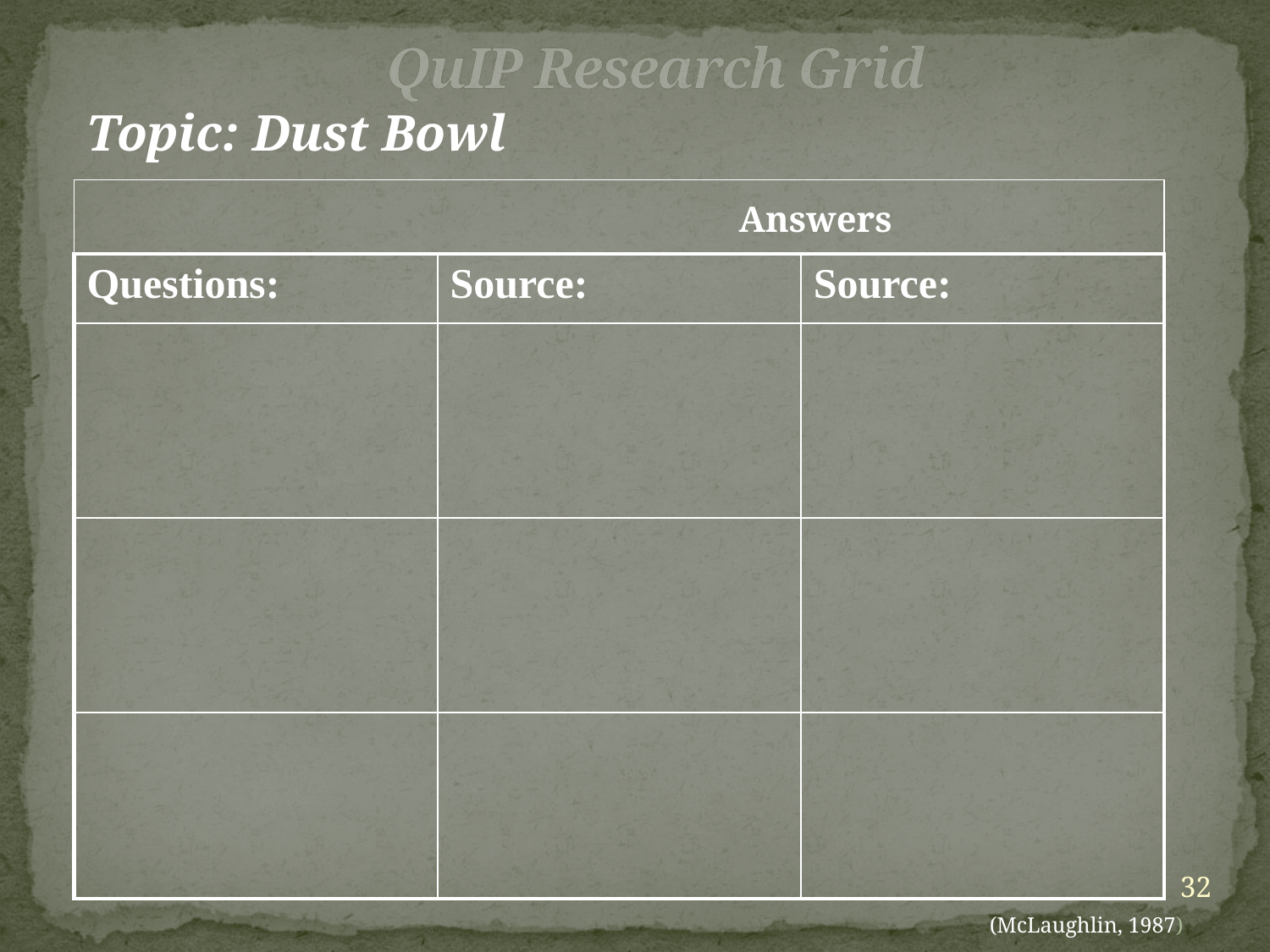

QuIP Research Grid
Topic: Dust Bowl

                                      Answers
| Questions: | Source: | Source: |
| --- | --- | --- |
|  |  |  |
|  |  |  |
|  |  |  |
32
(McLaughlin, 1987)